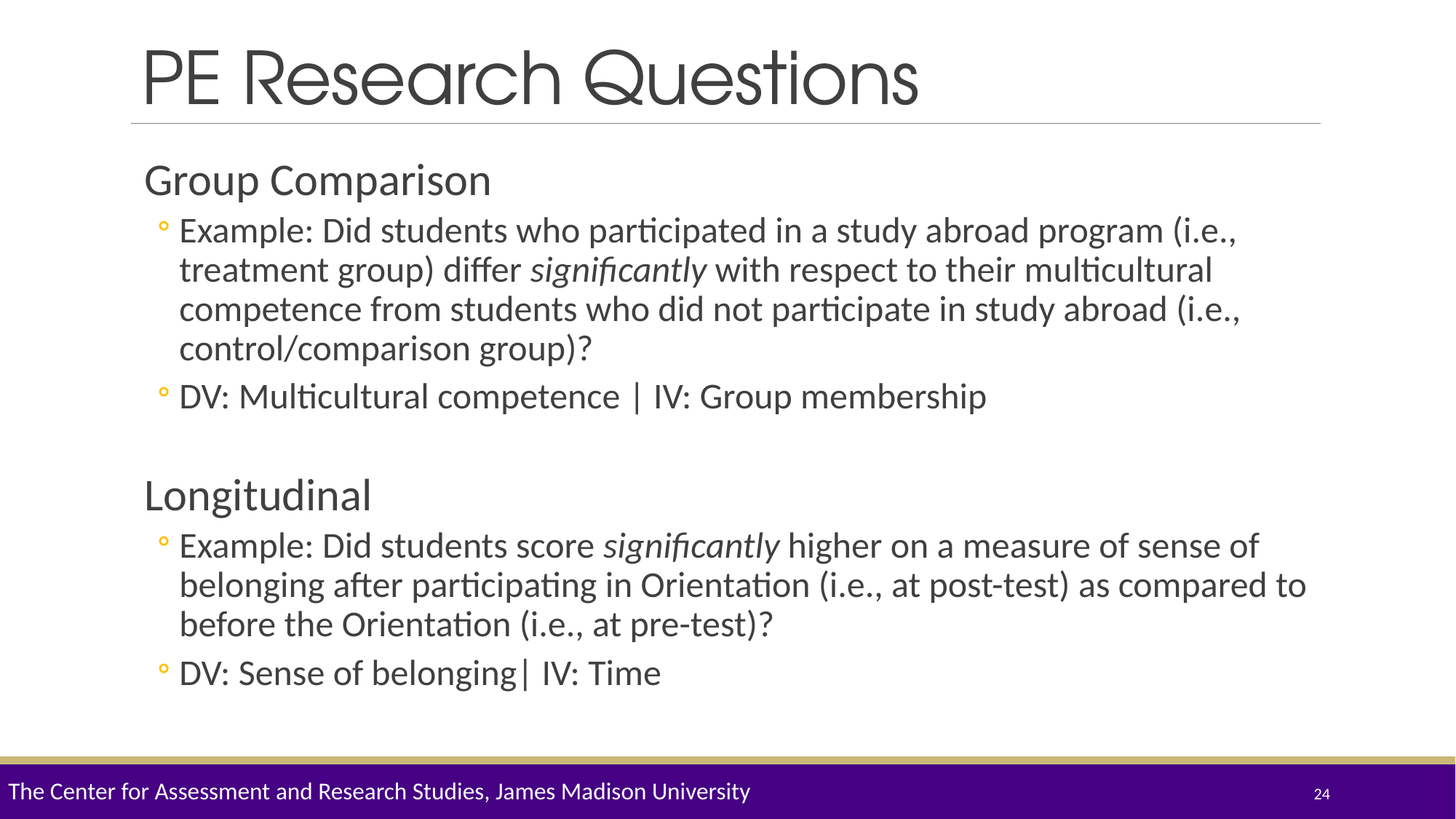

# PE Research Questions
Group Comparison
Example: Did students who participated in a study abroad program (i.e., treatment group) differ significantly with respect to their multicultural competence from students who did not participate in study abroad (i.e., control/comparison group)?
DV: Multicultural competence | IV: Group membership
Longitudinal
Example: Did students score significantly higher on a measure of sense of belonging after participating in Orientation (i.e., at post-test) as compared to before the Orientation (i.e., at pre-test)?
DV: Sense of belonging| IV: Time

The Center for Assessment and Research Studies, James Madison University
24